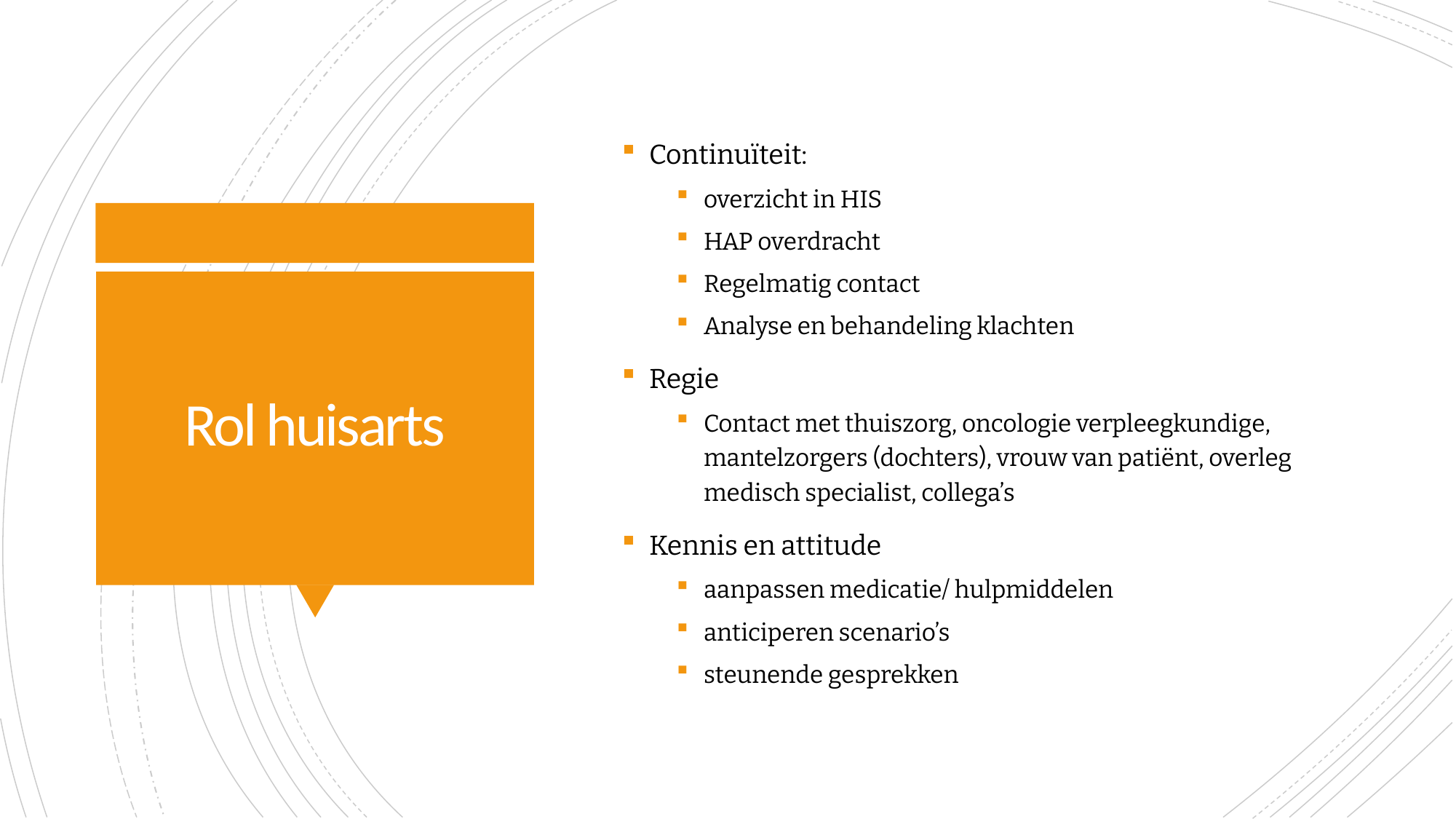

Continuïteit:
overzicht in HIS
HAP overdracht
Regelmatig contact
Analyse en behandeling klachten
Regie
Contact met thuiszorg, oncologie verpleegkundige, mantelzorgers (dochters), vrouw van patiënt, overleg medisch specialist, collega’s
Kennis en attitude
aanpassen medicatie/ hulpmiddelen
anticiperen scenario’s
steunende gesprekken
# Rol huisarts